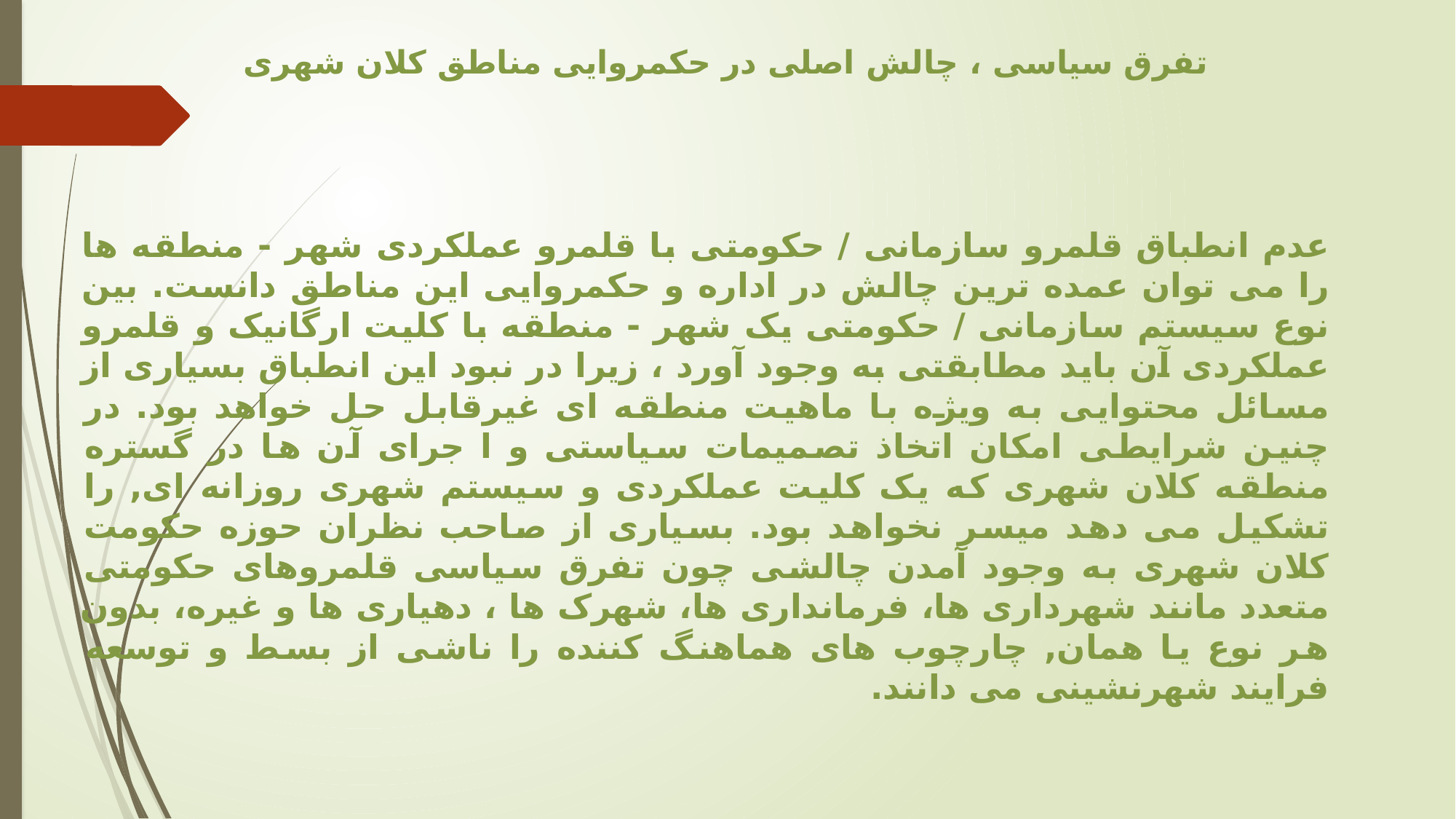

# تفرق سیاسی ، چالش اصلی در حکمروایی مناطق کلان شهری
عدم انطباق قلمرو سازمانی / حکومتی با قلمرو عملکردی شهر - منطقه ها را می توان عمده ترین چالش در اداره و حکمروایی این مناطق دانست. بین نوع سیستم سازمانی / حکومتی یک شهر - منطقه با کلیت ارگانیک و قلمرو عملکردی آن باید مطابقتی به وجود آورد ، زیرا در نبود این انطباق بسیاری از مسائل محتوایی به ویژه با ماهیت منطقه ای غیرقابل حل خواهد بود. در چنین شرایطی امکان اتخاذ تصمیمات سیاستی و ا جرای آن ها در گستره منطقه کلان شهری که یک کلیت عملکردی و سیستم شهری روزانه ای, را تشکیل می دهد میسر نخواهد بود. بسیاری از صاحب نظران حوزه حکومت کلان شهری به وجود آمدن چالشی چون تفرق سیاسی قلمروهای حکومتی متعدد مانند شهرداری ها، فرمانداری ها، شهرک ها ، دهیاری ها و غیره، بدون هر نوع یا همان, چارچوب های هماهنگ کننده را ناشی از بسط و توسعه فرایند شهرنشینی می دانند.